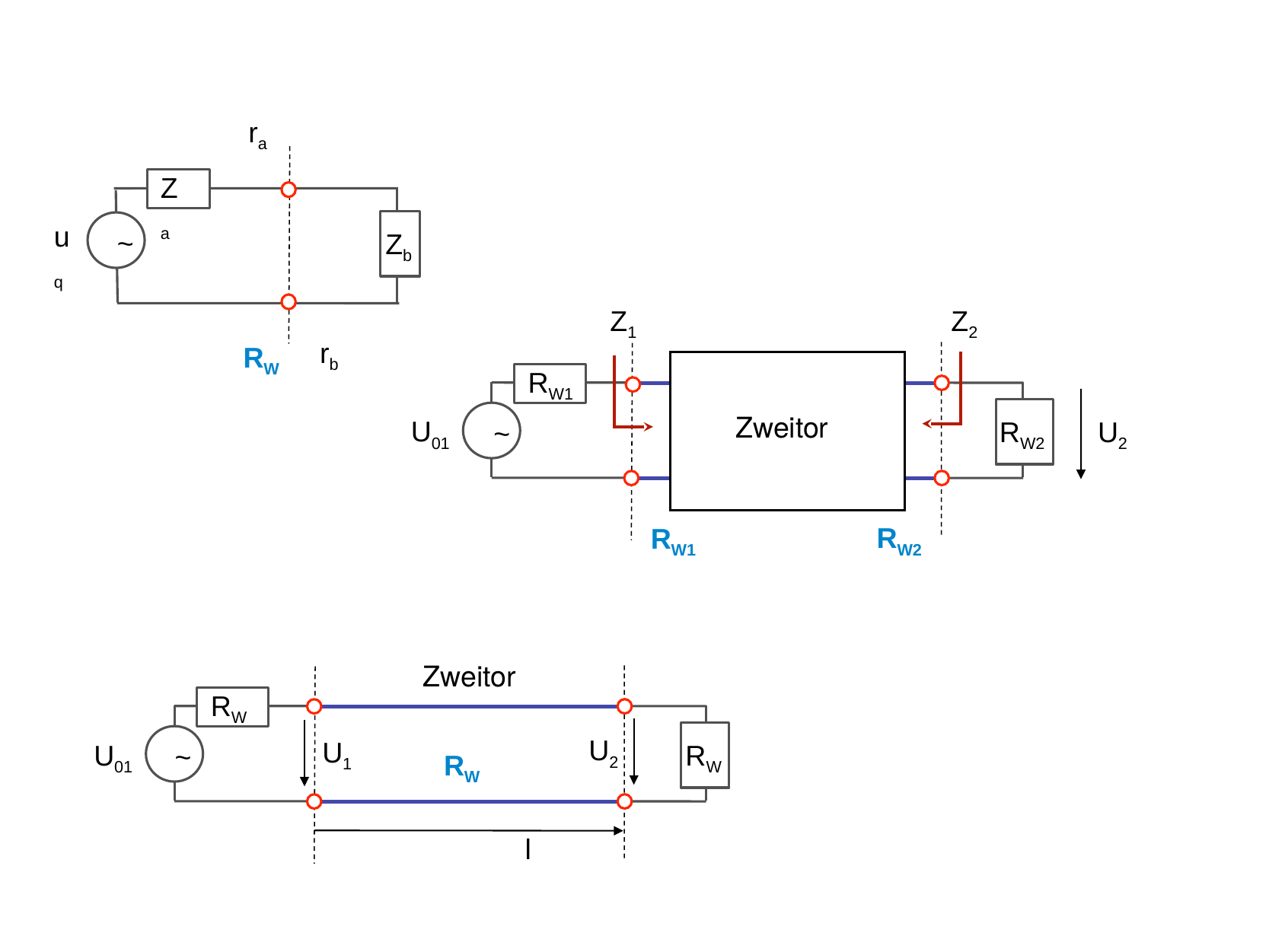

ra

Za

Zb

uq

~

rb
RW
Z1
Z2

RW1

RW2

Zweitor
U01
U2
~

RW2
RW1
Zweitor

RW

RW

U2
U1
U01
~
RW

l